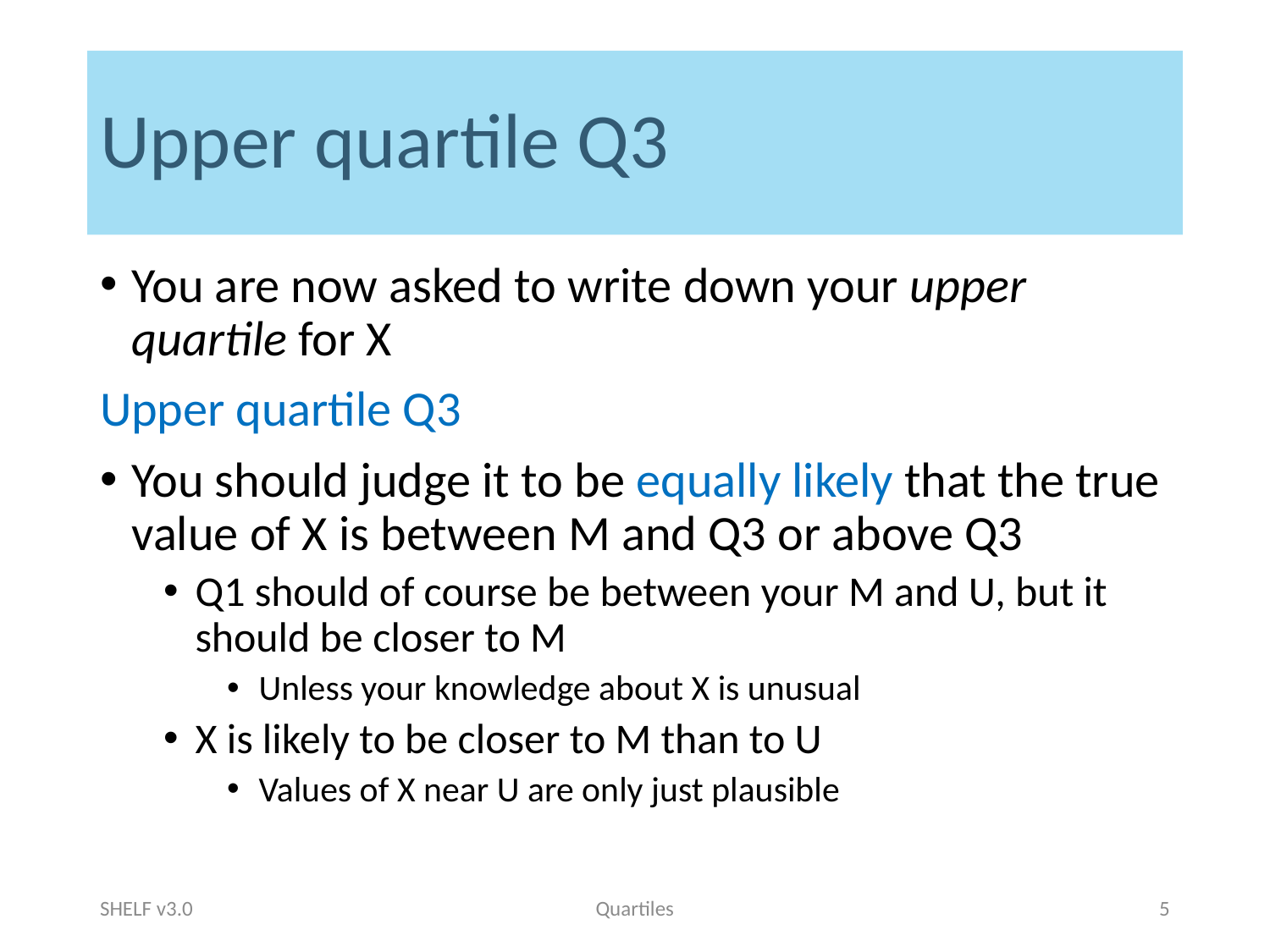

# Upper quartile Q3
You are now asked to write down your upper quartile for X
Upper quartile Q3
You should judge it to be equally likely that the true value of X is between M and Q3 or above Q3
Q1 should of course be between your M and U, but it should be closer to M
Unless your knowledge about X is unusual
X is likely to be closer to M than to U
Values of X near U are only just plausible
SHELF v3.0
Quartiles
5